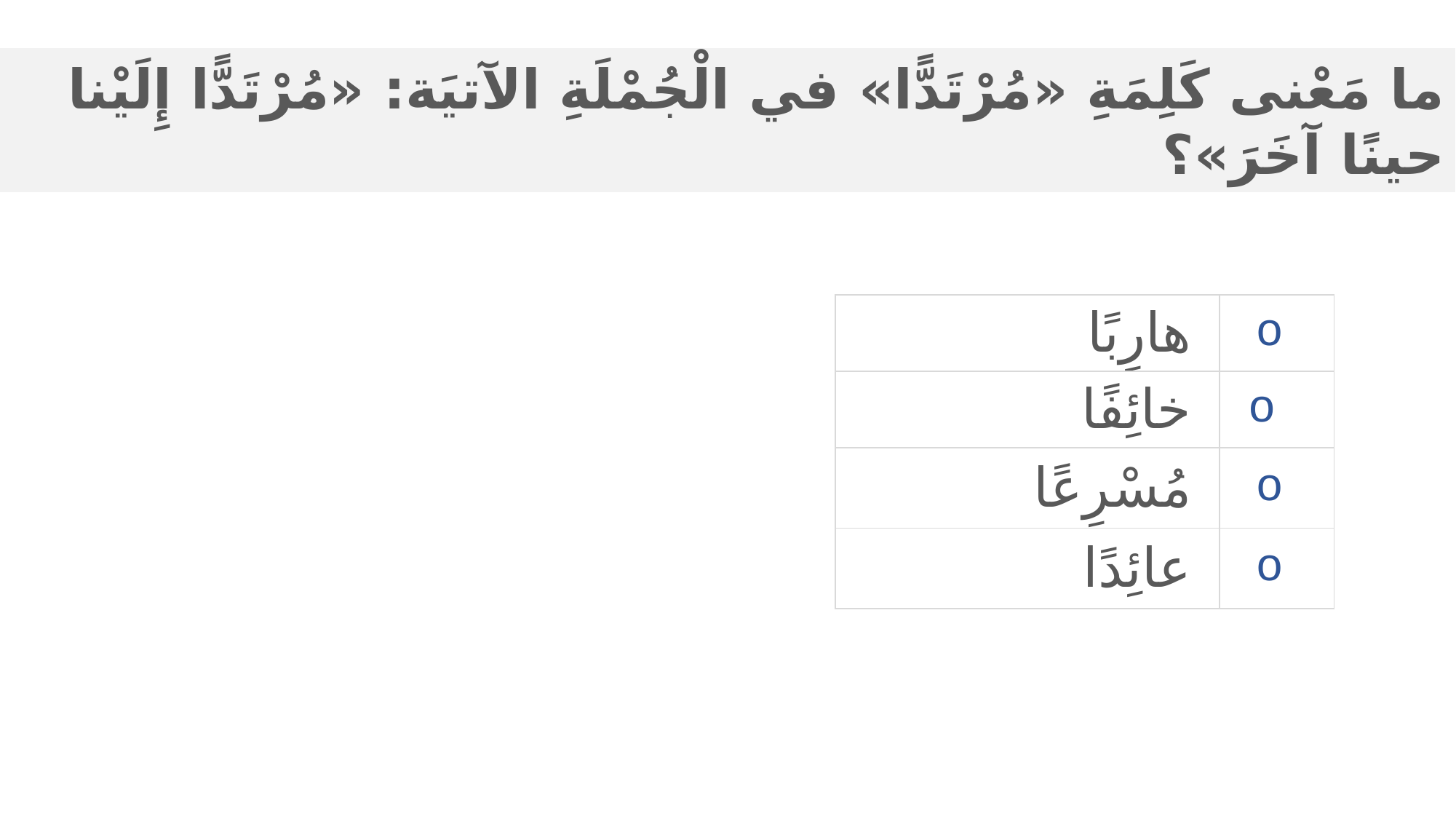

ما مَعْنى كَلِمَةِ «مُرْتَدًّا» في الْجُمْلَةِ الآتيَة: «مُرْتَدًّا إِلَيْنا حينًا آخَرَ»؟
| هارِبًا |  |
| --- | --- |
| خائِفًا |  |
| مُسْرِعًا |  |
| عائِدًا |  |